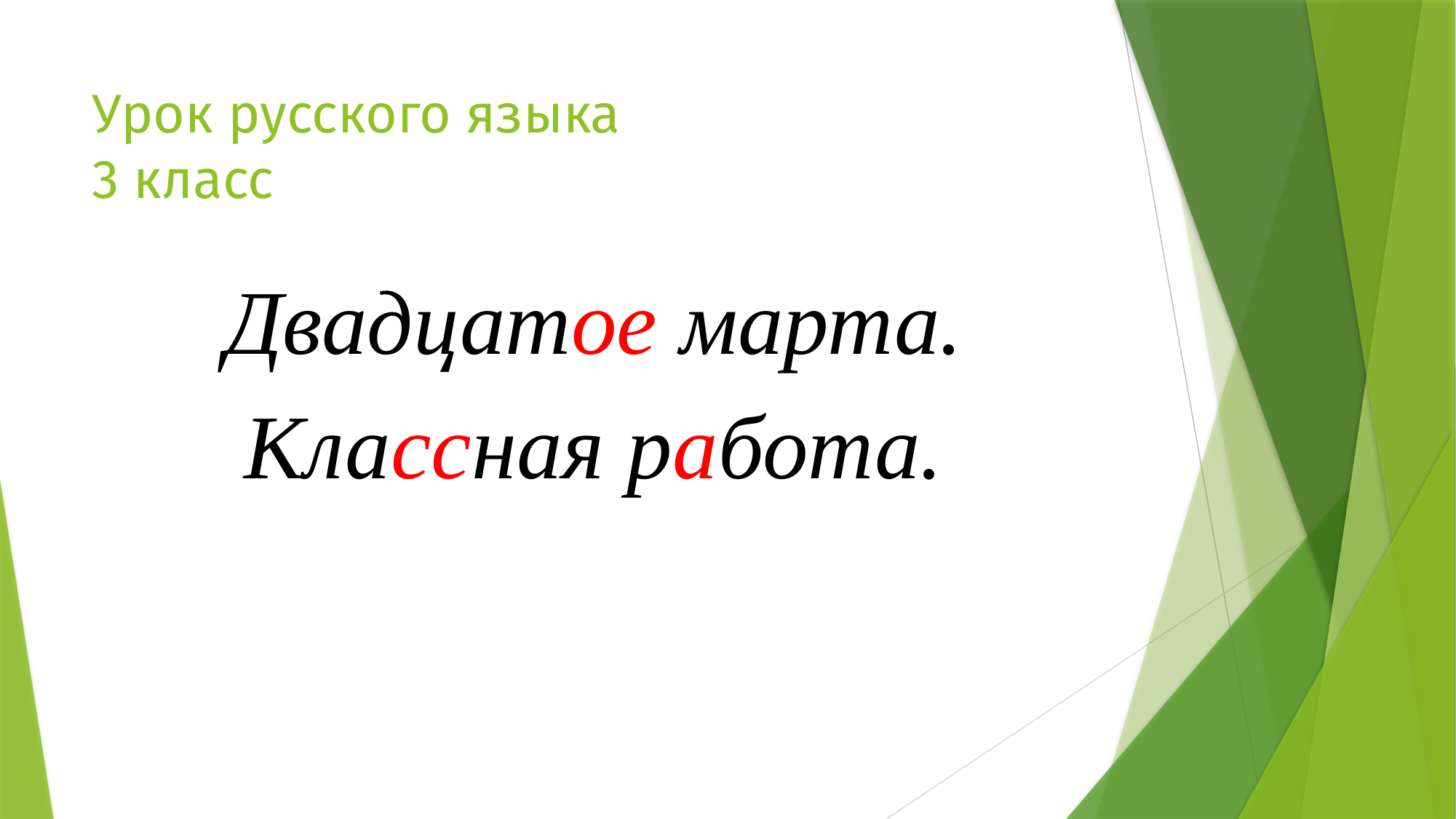

# Урок русского языка 3 класс
Двадцатое марта.
Классная работа.